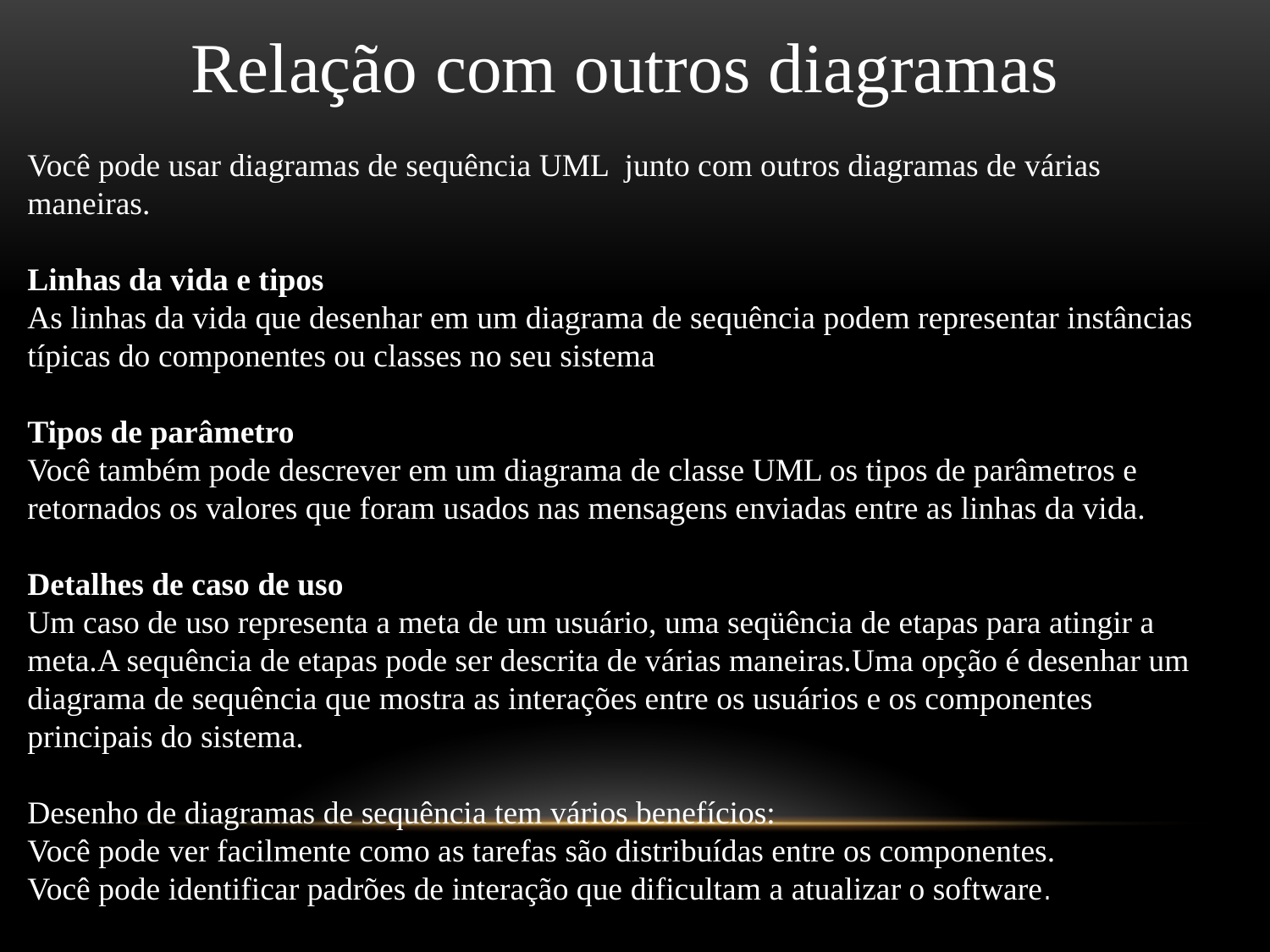

Relação com outros diagramas

Você pode usar diagramas de sequência UML  junto com outros diagramas de várias maneiras.

Linhas da vida e tipos
As linhas da vida que desenhar em um diagrama de sequência podem representar instâncias típicas do componentes ou classes no seu sistema

Tipos de parâmetro
Você também pode descrever em um diagrama de classe UML os tipos de parâmetros e retornados os valores que foram usados nas mensagens enviadas entre as linhas da vida.

Detalhes de caso de uso
Um caso de uso representa a meta de um usuário, uma seqüência de etapas para atingir a meta.A sequência de etapas pode ser descrita de várias maneiras.Uma opção é desenhar um diagrama de sequência que mostra as interações entre os usuários e os componentes principais do sistema.

Desenho de diagramas de sequência tem vários benefícios:
Você pode ver facilmente como as tarefas são distribuídas entre os componentes.
Você pode identificar padrões de interação que dificultam a atualizar o software.